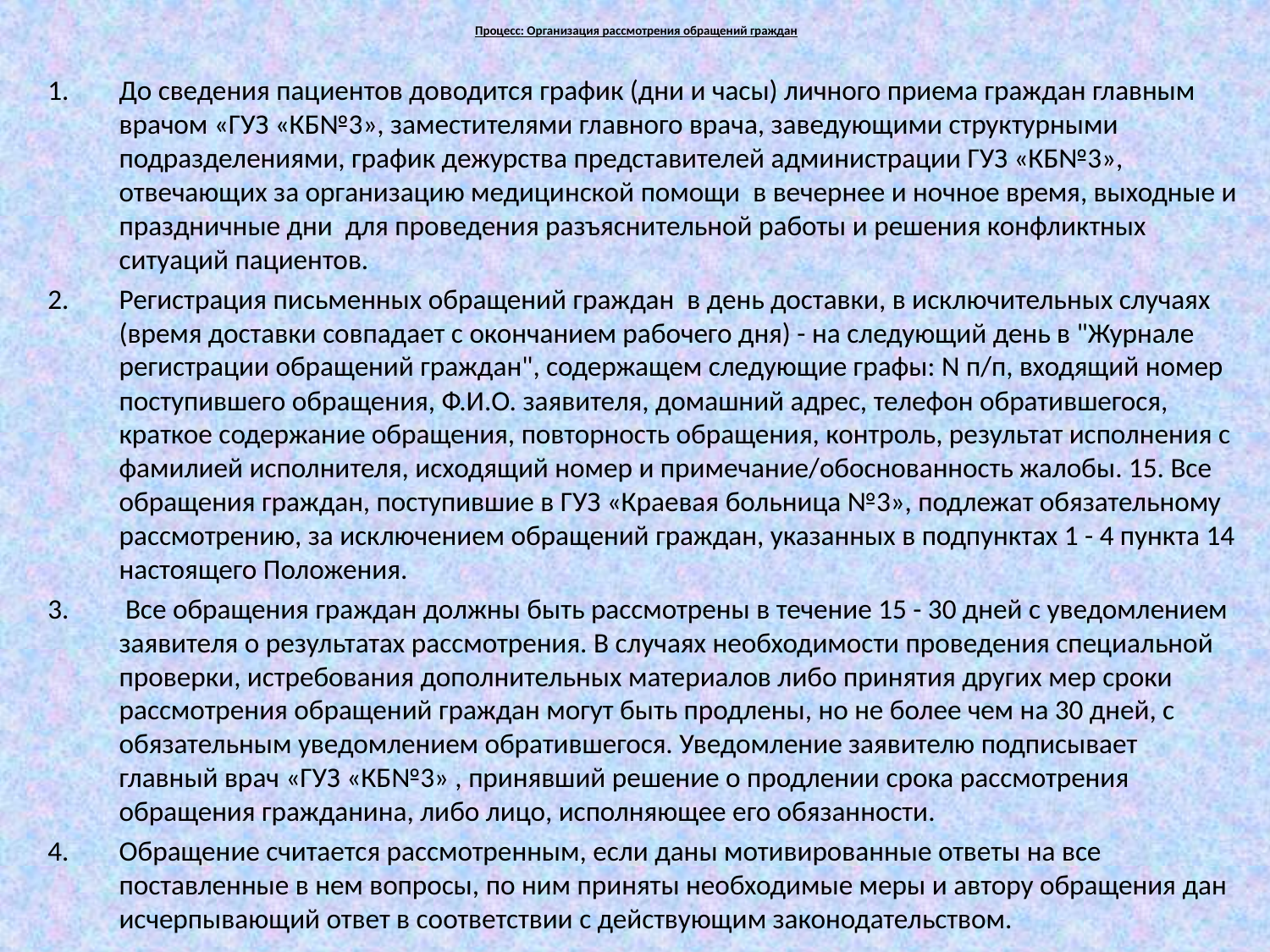

# Процесс: Организация рассмотрения обращений граждан
До сведения пациентов доводится график (дни и часы) личного приема граждан главным врачом «ГУЗ «КБ№3», заместителями главного врача, заведующими структурными подразделениями, график дежурства представителей администрации ГУЗ «КБ№3», отвечающих за организацию медицинской помощи  в вечернее и ночное время, выходные и праздничные дни  для проведения разъяснительной работы и решения конфликтных ситуаций пациентов.
Регистрация письменных обращений граждан  в день доставки, в исключительных случаях (время доставки совпадает с окончанием рабочего дня) - на следующий день в "Журнале регистрации обращений граждан", содержащем следующие графы: N п/п, входящий номер поступившего обращения, Ф.И.О. заявителя, домашний адрес, телефон обратившегося, краткое содержание обращения, повторность обращения, контроль, результат исполнения с фамилией исполнителя, исходящий номер и примечание/обоснованность жалобы. 15. Все обращения граждан, поступившие в ГУЗ «Краевая больница №3», подлежат обязательному рассмотрению, за исключением обращений граждан, указанных в подпунктах 1 - 4 пункта 14 настоящего Положения.
 Все обращения граждан должны быть рассмотрены в течение 15 - 30 дней с уведомлением заявителя о результатах рассмотрения. В случаях необходимости проведения специальной проверки, истребования дополнительных материалов либо принятия других мер сроки рассмотрения обращений граждан могут быть продлены, но не более чем на 30 дней, с обязательным уведомлением обратившегося. Уведомление заявителю подписывает главный врач «ГУЗ «КБ№3» , принявший решение о продлении срока рассмотрения обращения гражданина, либо лицо, исполняющее его обязанности.
Обращение считается рассмотренным, если даны мотивированные ответы на все поставленные в нем вопросы, по ним приняты необходимые меры и автору обращения дан исчерпывающий ответ в соответствии с действующим законодательством.